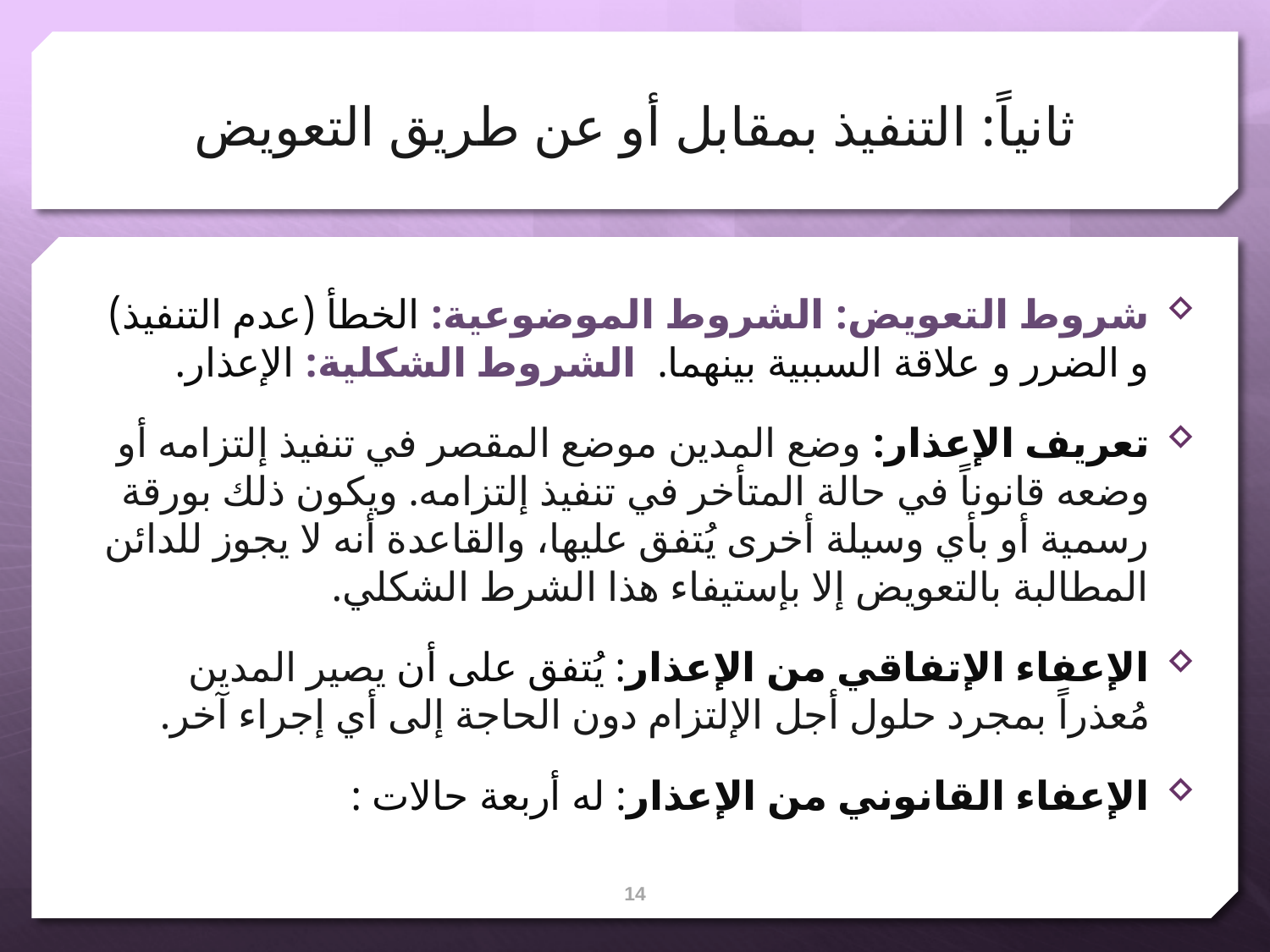

# ثانياً: التنفيذ بمقابل أو عن طريق التعويض
شروط التعويض: الشروط الموضوعية: الخطأ (عدم التنفيذ) و الضرر و علاقة السببية بينهما.  الشروط الشكلية: الإعذار.
تعريف الإعذار: وضع المدين موضع المقصر في تنفيذ إلتزامه أو وضعه قانوناً في حالة المتأخر في تنفيذ إلتزامه. ويكون ذلك بورقة رسمية أو بأي وسيلة أخرى يُتفق عليها، والقاعدة أنه لا يجوز للدائن المطالبة بالتعويض إلا بإستيفاء هذا الشرط الشكلي.
الإعفاء الإتفاقي من الإعذار: يُتفق على أن يصير المدين مُعذراً بمجرد حلول أجل الإلتزام دون الحاجة إلى أي إجراء آخر.
الإعفاء القانوني من الإعذار: له أربعة حالات :

14